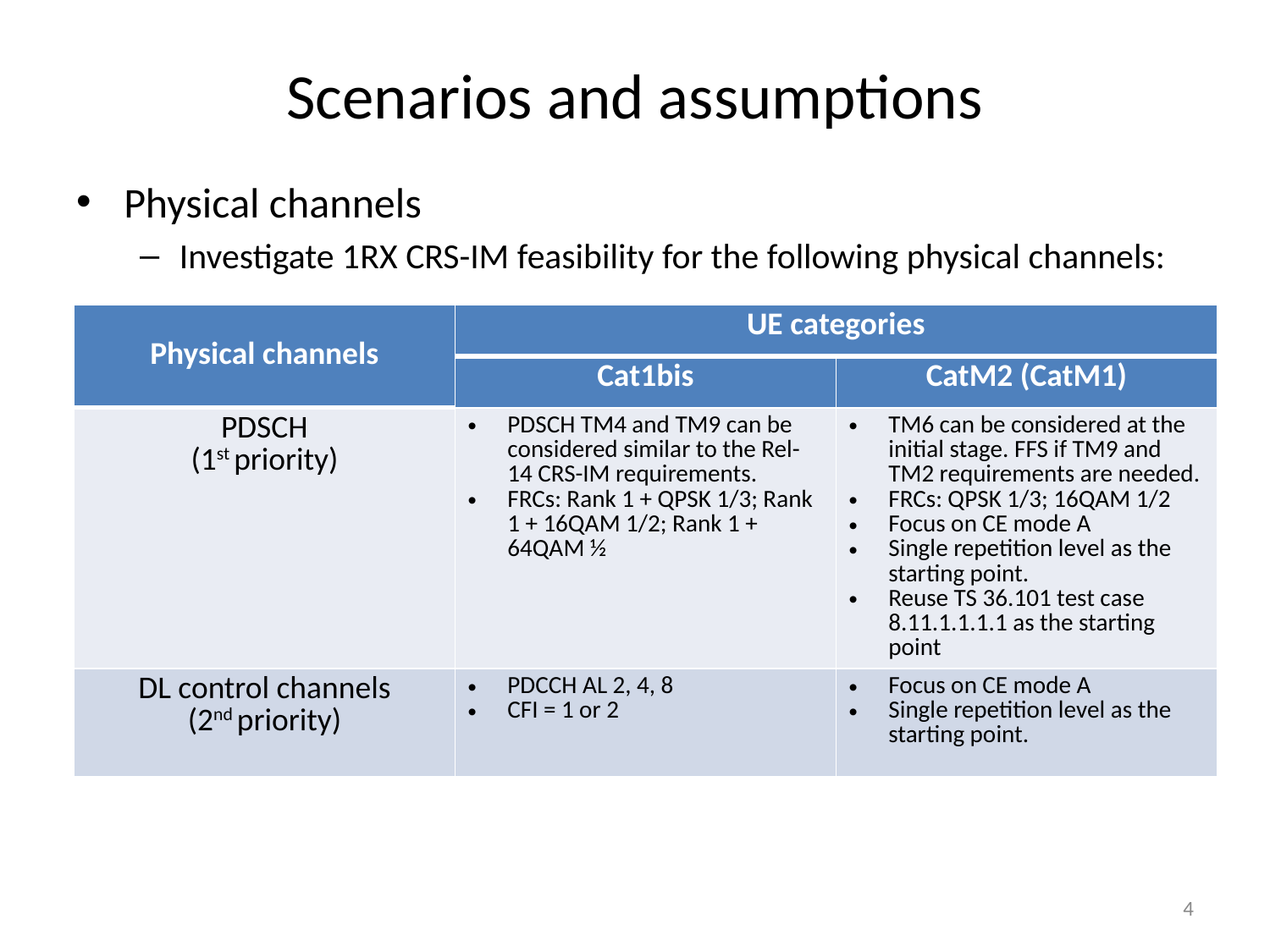

# Scenarios and assumptions
Physical channels
Investigate 1RX CRS-IM feasibility for the following physical channels:

| Physical channels | UE categories |  |
| --- | --- | --- |
|  | Cat1bis | CatM2 (CatM1) |
| PDSCH (1st priority) | PDSCH TM4 and TM9 can be considered similar to the Rel-14 CRS-IM requirements. FRCs: Rank 1 + QPSK 1/3; Rank 1 + 16QAM 1/2; Rank 1 + 64QAM ½ | TM6 can be considered at the initial stage. FFS if TM9 and TM2 requirements are needed. FRCs: QPSK 1/3; 16QAM 1/2 Focus on CE mode A Single repetition level as the starting point. Reuse TS 36.101 test case 8.11.1.1.1.1 as the starting point |
| DL control channels (2nd priority) | PDCCH AL 2, 4, 8 CFI = 1 or 2 | Focus on CE mode A Single repetition level as the starting point. |
4